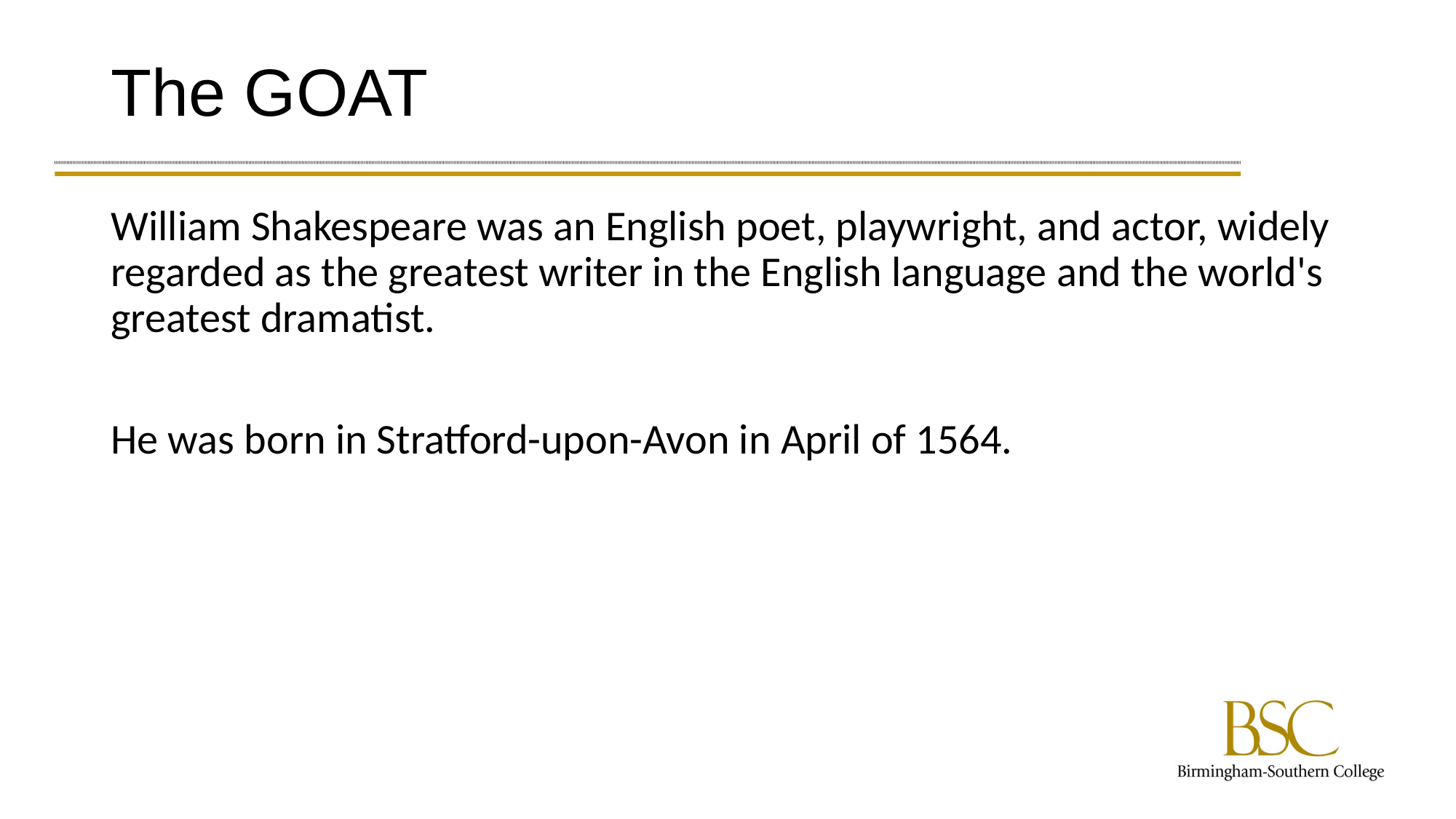

# The GOAT
William Shakespeare was an English poet, playwright, and actor, widely regarded as the greatest writer in the English language and the world's greatest dramatist.

He was born in Stratford-upon-Avon in April of 1564.